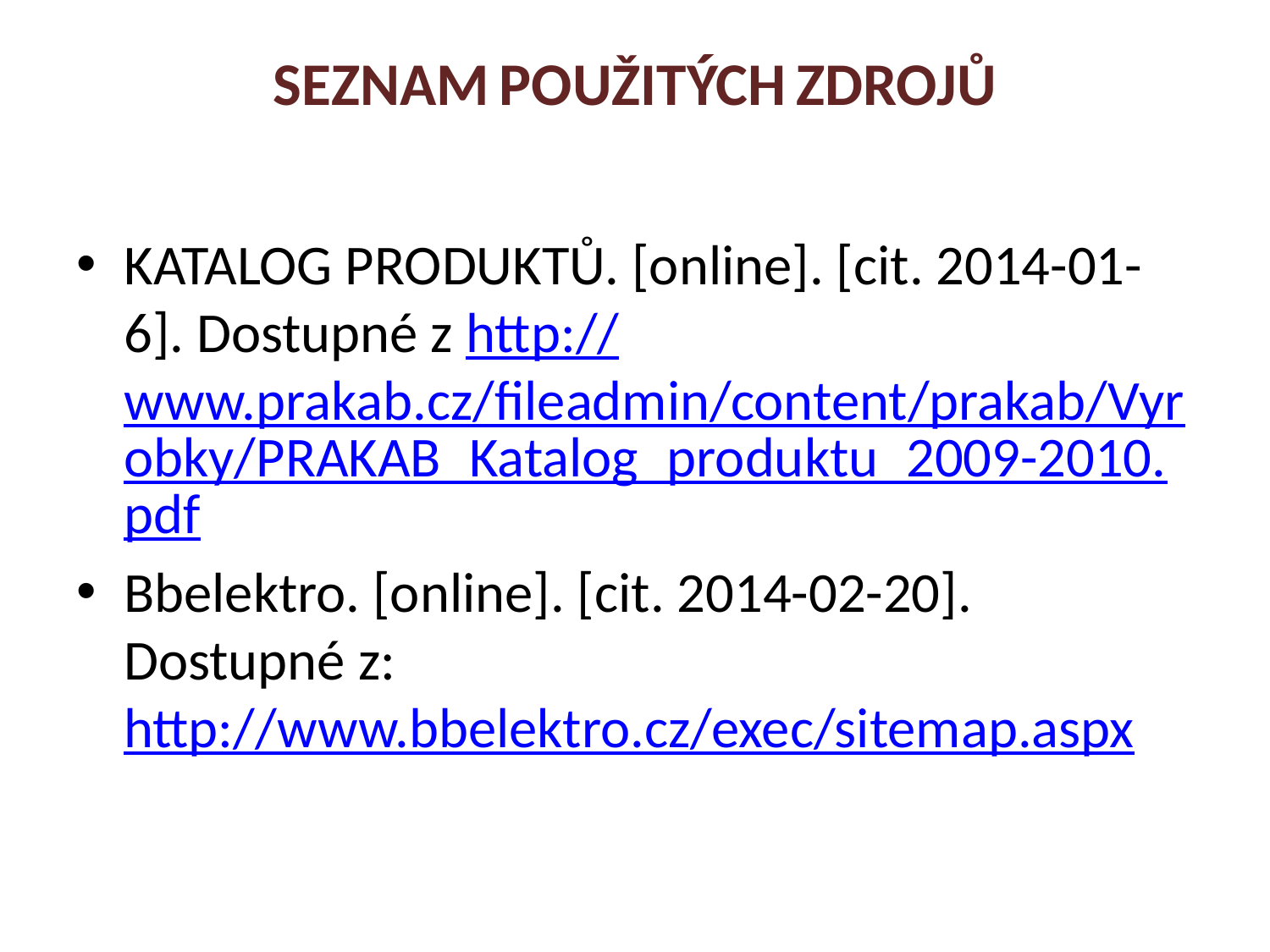

# SEZNAM POUŽITÝCH ZDROJŮ
KATALOG PRODUKTŮ. [online]. [cit. 2014-01-6]. Dostupné z http://www.prakab.cz/fileadmin/content/prakab/Vyrobky/PRAKAB_Katalog_produktu_2009-2010.pdf
Bbelektro. [online]. [cit. 2014-02-20]. Dostupné z: http://www.bbelektro.cz/exec/sitemap.aspx